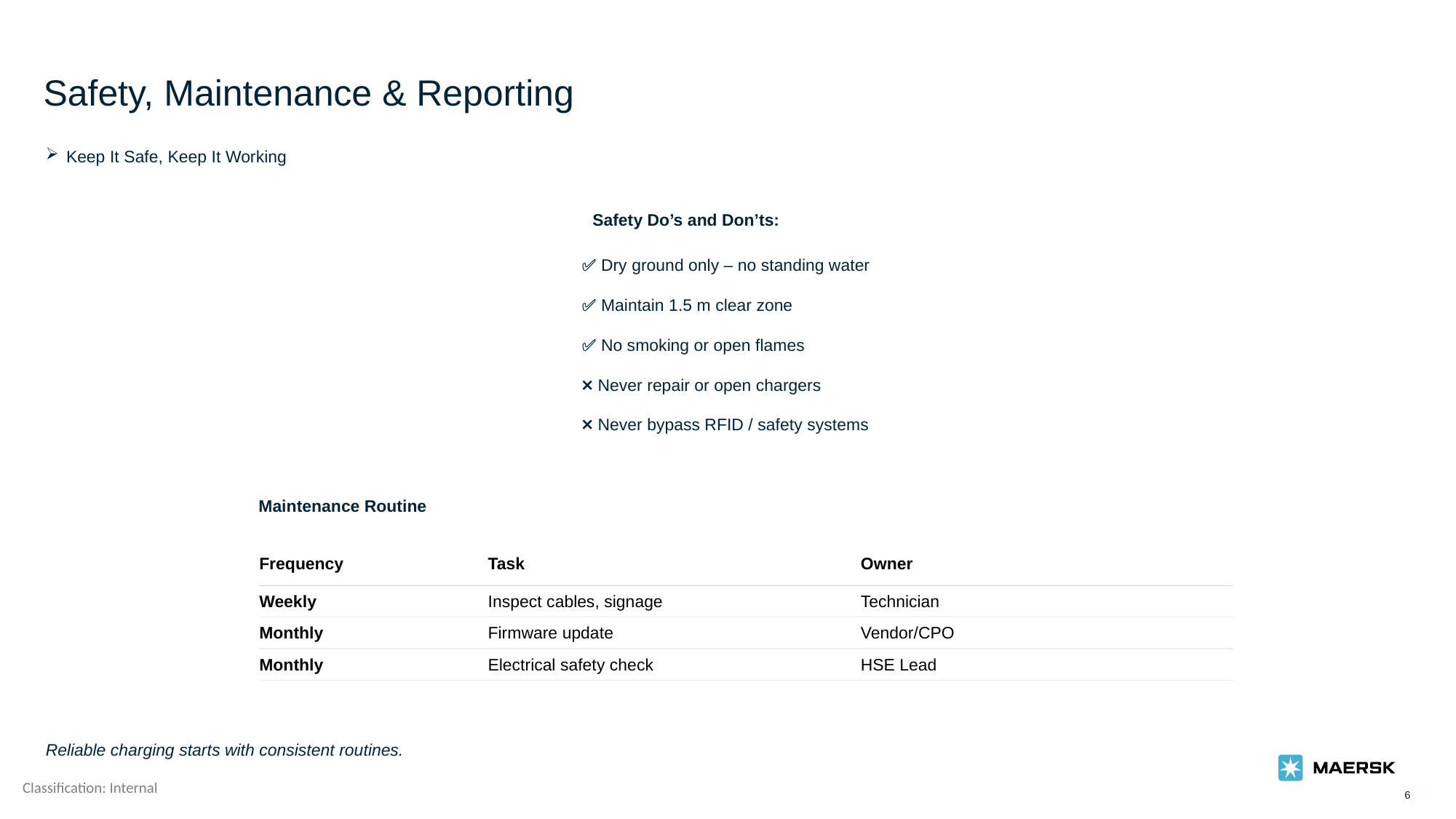

# Safety, Maintenance & Reporting
Keep It Safe, Keep It Working
Safety Do’s and Don’ts:
✅ Dry ground only – no standing water

✅ Maintain 1.5 m clear zone

✅ No smoking or open flames

❌ Never repair or open chargers

❌ Never bypass RFID / safety systems
Maintenance Routine
| Frequency | Task | Owner |
| --- | --- | --- |
| Weekly | Inspect cables, signage | Technician |
| Monthly | Firmware update | Vendor/CPO |
| Monthly | Electrical safety check | HSE Lead |
Reliable charging starts with consistent routines.
6